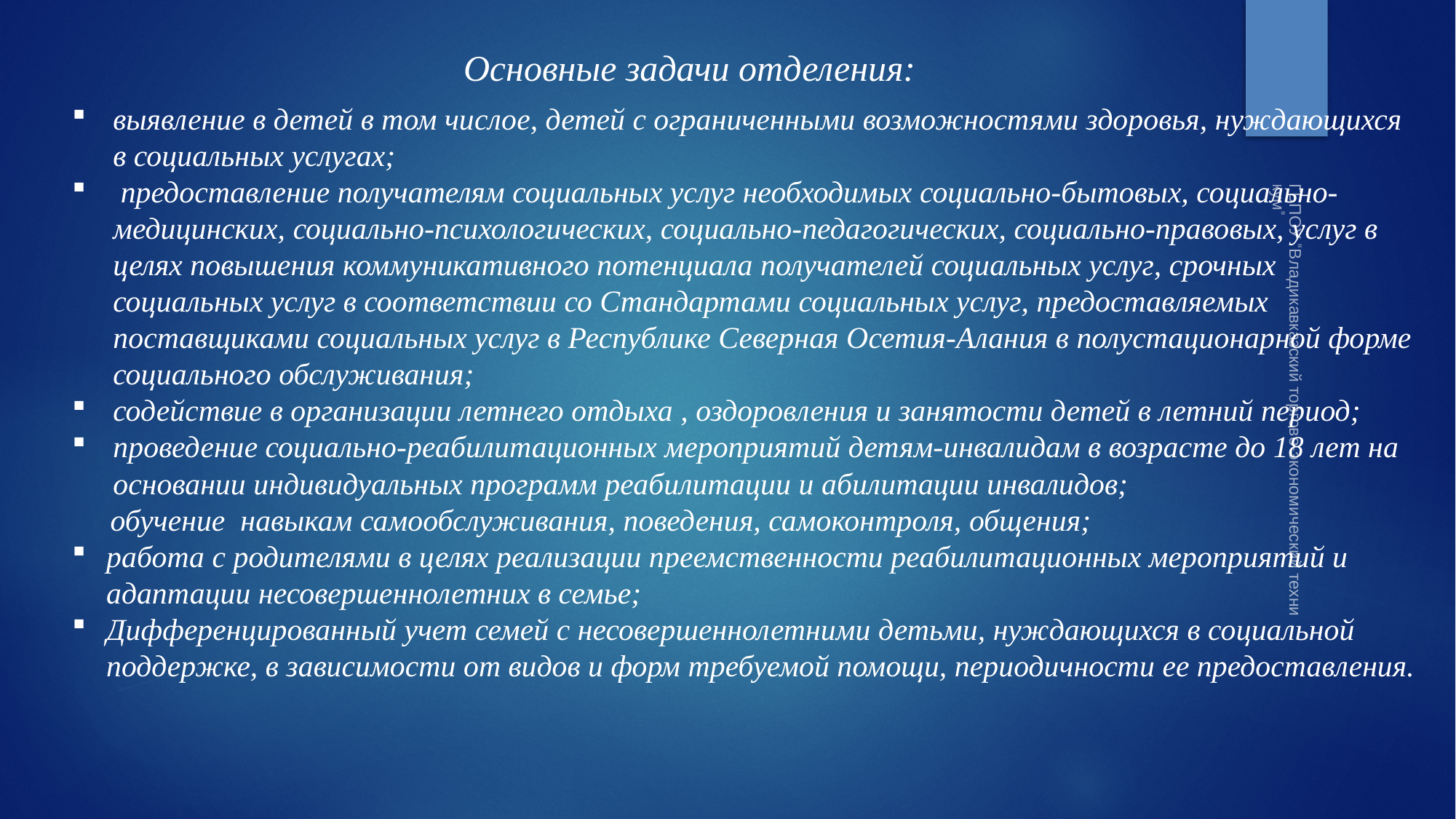

Основные задачи отделения:
выявление в детей в том числое, детей с ограниченными возможностями здоровья, нуждающихся в социальных услугах;
 предоставление получателям социальных услуг необходимых социально-бытовых, социально-медицинских, социально-психологических, социально-педагогических, социально-правовых, услуг в целях повышения коммуникативного потенциала получателей социальных услуг, срочных социальных услуг в соответствии со Стандартами социальных услуг, предоставляемых поставщиками социальных услуг в Республике Северная Осетия-Алания в полустационарной форме социального обслуживания;
содействие в организации летнего отдыха , оздоровления и занятости детей в летний период;
проведение социально-реабилитационных мероприятий детям-инвалидам в возрасте до 18 лет на основании индивидуальных программ реабилитации и абилитации инвалидов;
     обучение  навыкам самообслуживания, поведения, самоконтроля, общения;
работа с родителями в целях реализации преемственности реабилитационных мероприятий и адаптации несовершеннолетних в семье;
Дифференцированный учет семей с несовершеннолетними детьми, нуждающихся в социальной поддержке, в зависимости от видов и форм требуемой помощи, периодичности ее предоставления.

ГБПОУ "Владикавказский торгово-экономический техникум"